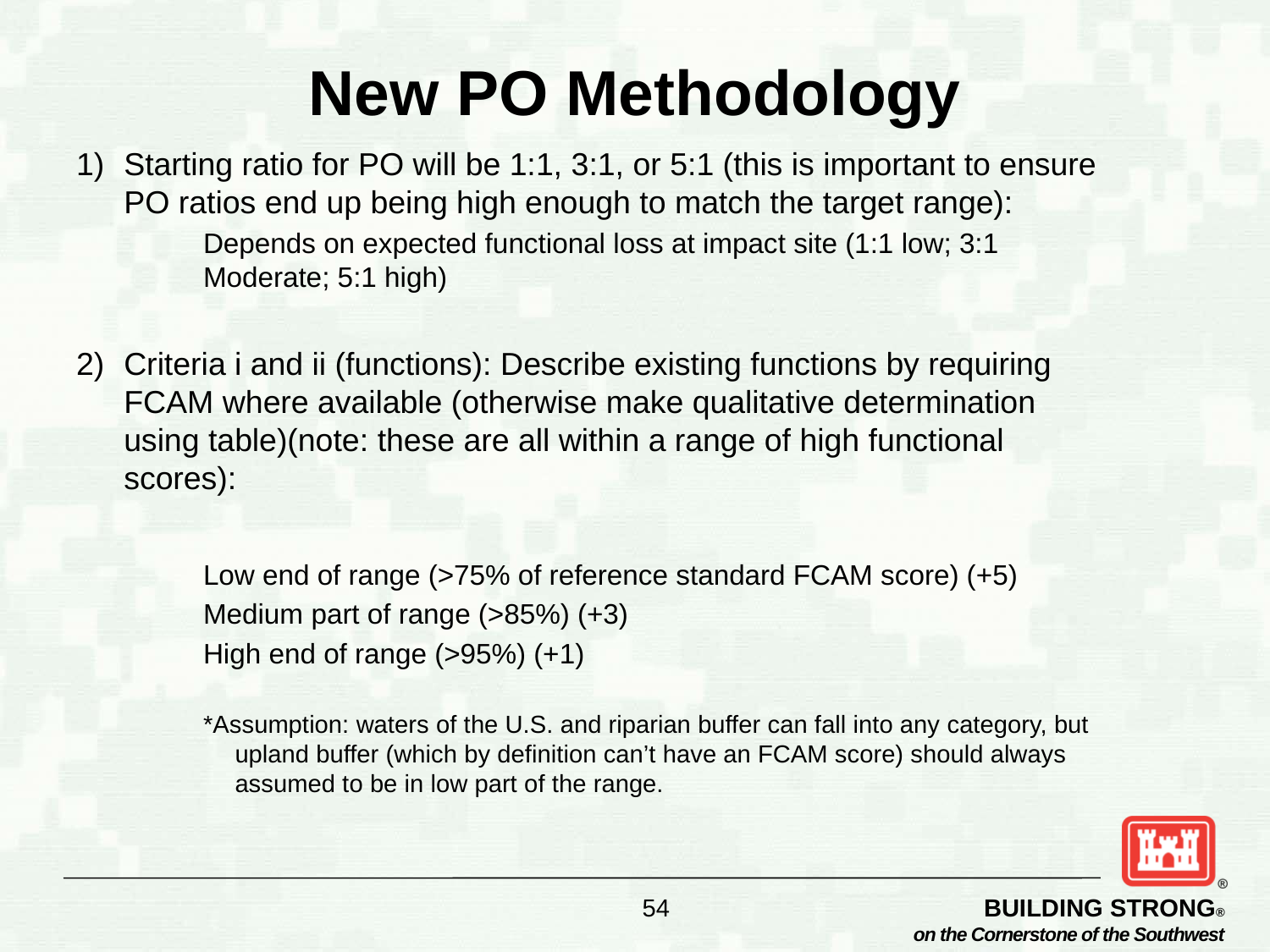

# New PO Methodology
Starting ratio for PO will be 1:1, 3:1, or 5:1 (this is important to ensure PO ratios end up being high enough to match the target range):
Depends on expected functional loss at impact site (1:1 low; 3:1 Moderate; 5:1 high)

Criteria i and ii (functions): Describe existing functions by requiring FCAM where available (otherwise make qualitative determination using table)(note: these are all within a range of high functional scores):

Low end of range (>75% of reference standard FCAM score) (+5)
Medium part of range (>85%) (+3)
High end of range (>95%) (+1)

*Assumption: waters of the U.S. and riparian buffer can fall into any category, but upland buffer (which by definition can’t have an FCAM score) should always assumed to be in low part of the range.
54